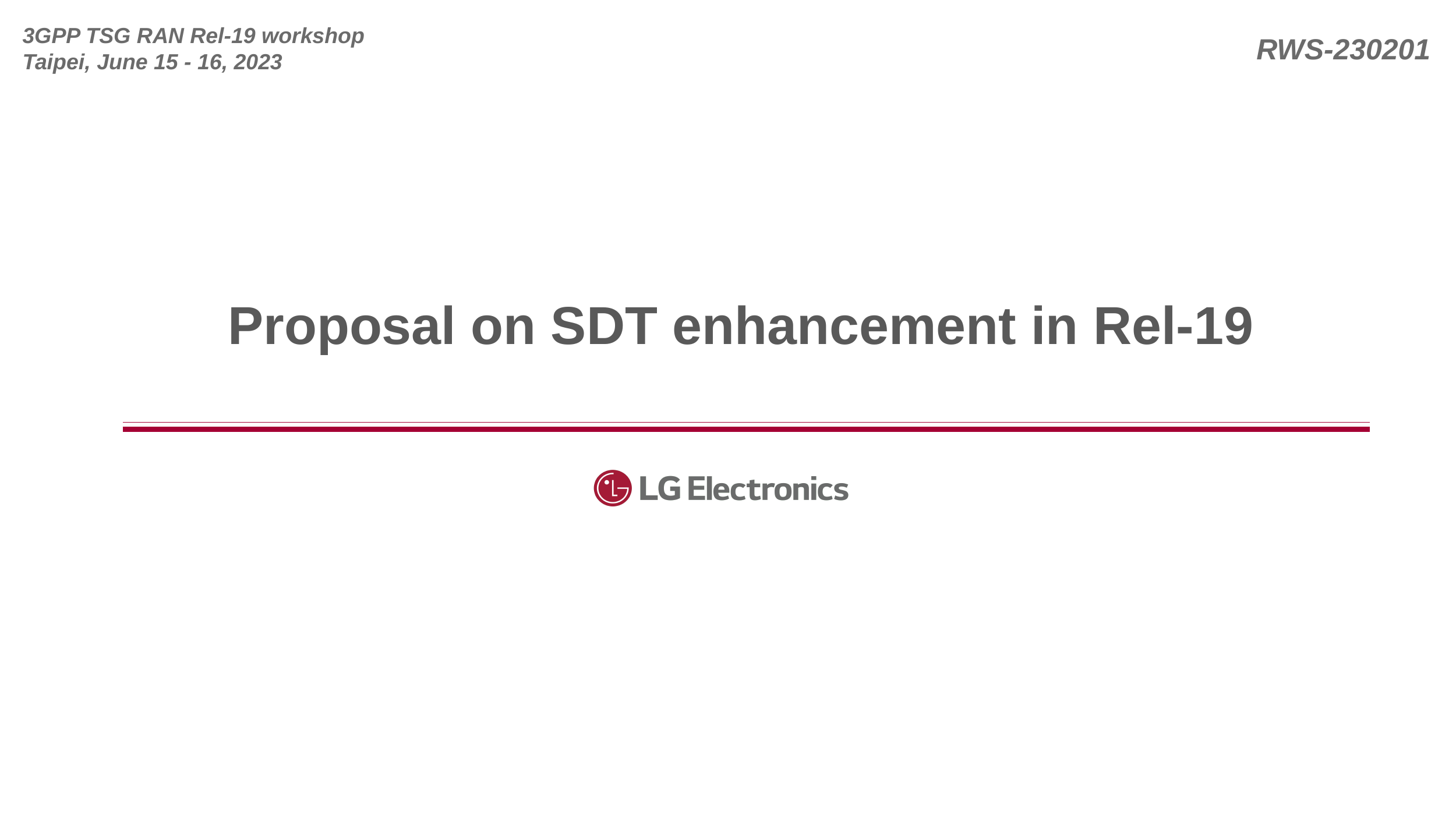

# Proposal on SDT enhancement in Rel-19